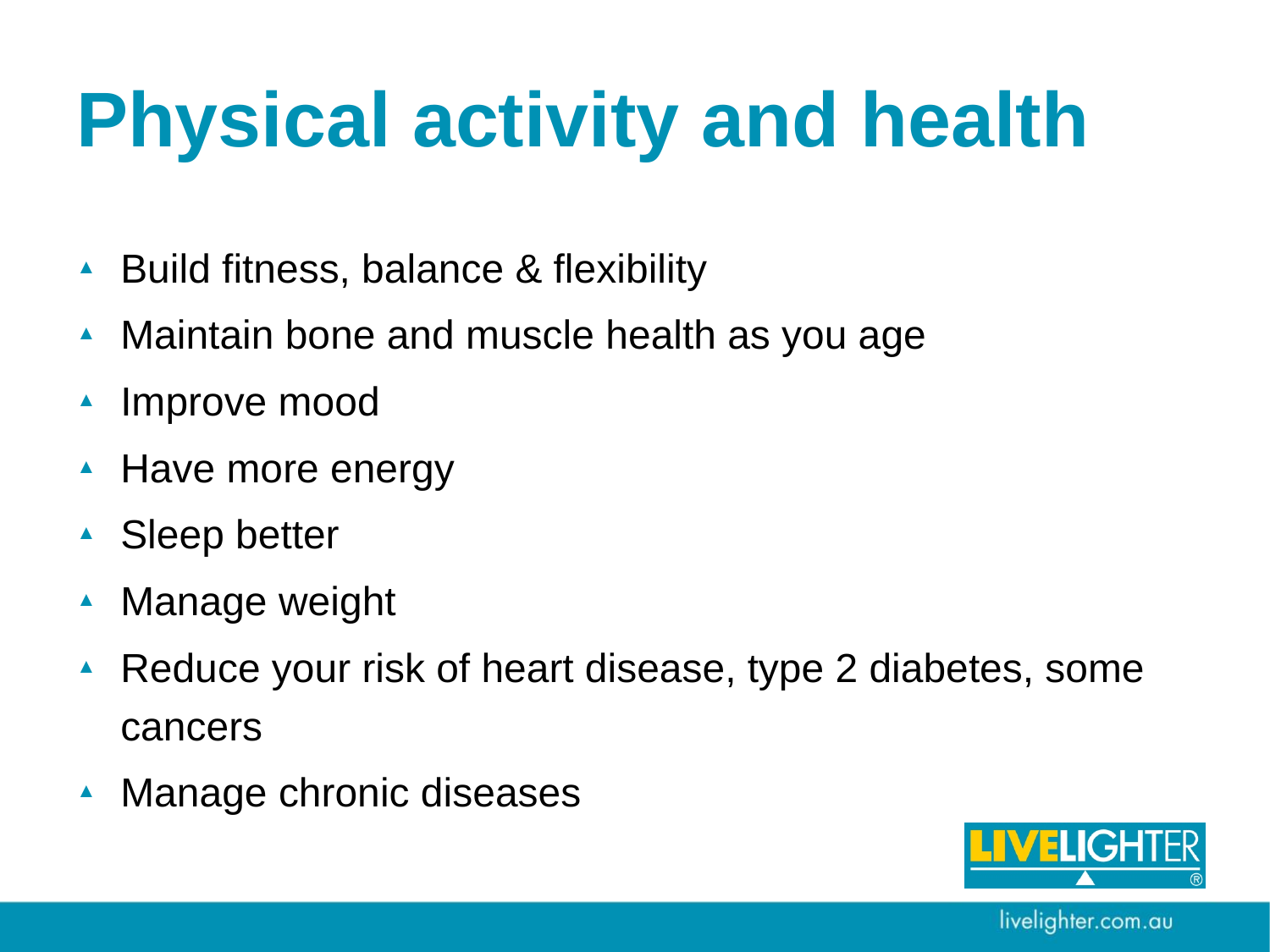

# Physical activity and health
Build fitness, balance & flexibility
Maintain bone and muscle health as you age
Improve mood
Have more energy
Sleep better
Manage weight
Reduce your risk of heart disease, type 2 diabetes, some cancers
Manage chronic diseases